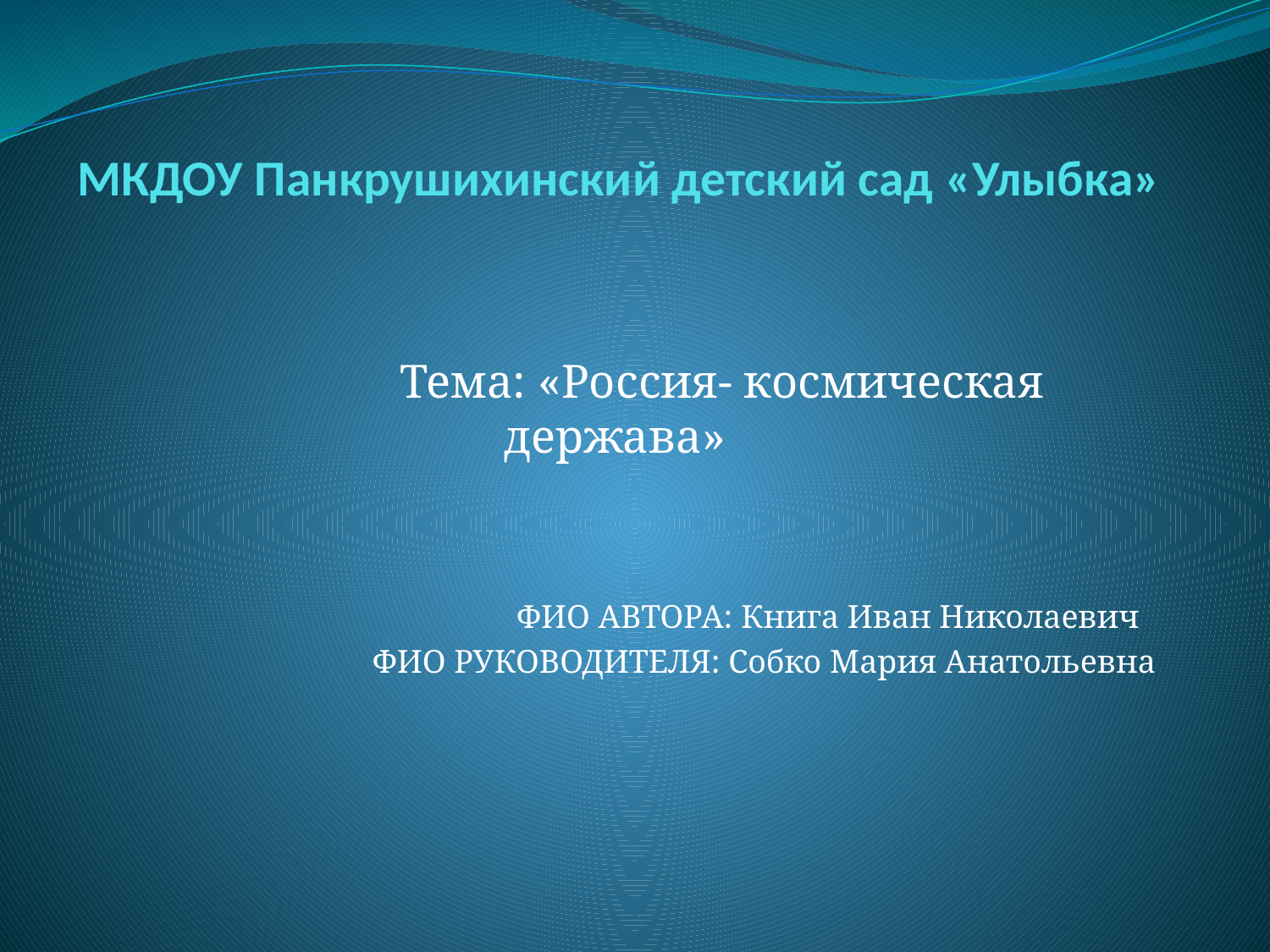

# МКДОУ Панкрушихинский детский сад «Улыбка»
                  Тема: «Россия- космическая держава»

ФИО АВТОРА: Книга Иван Николаевич
ФИО РУКОВОДИТЕЛЯ: Собко Мария Анатольевна